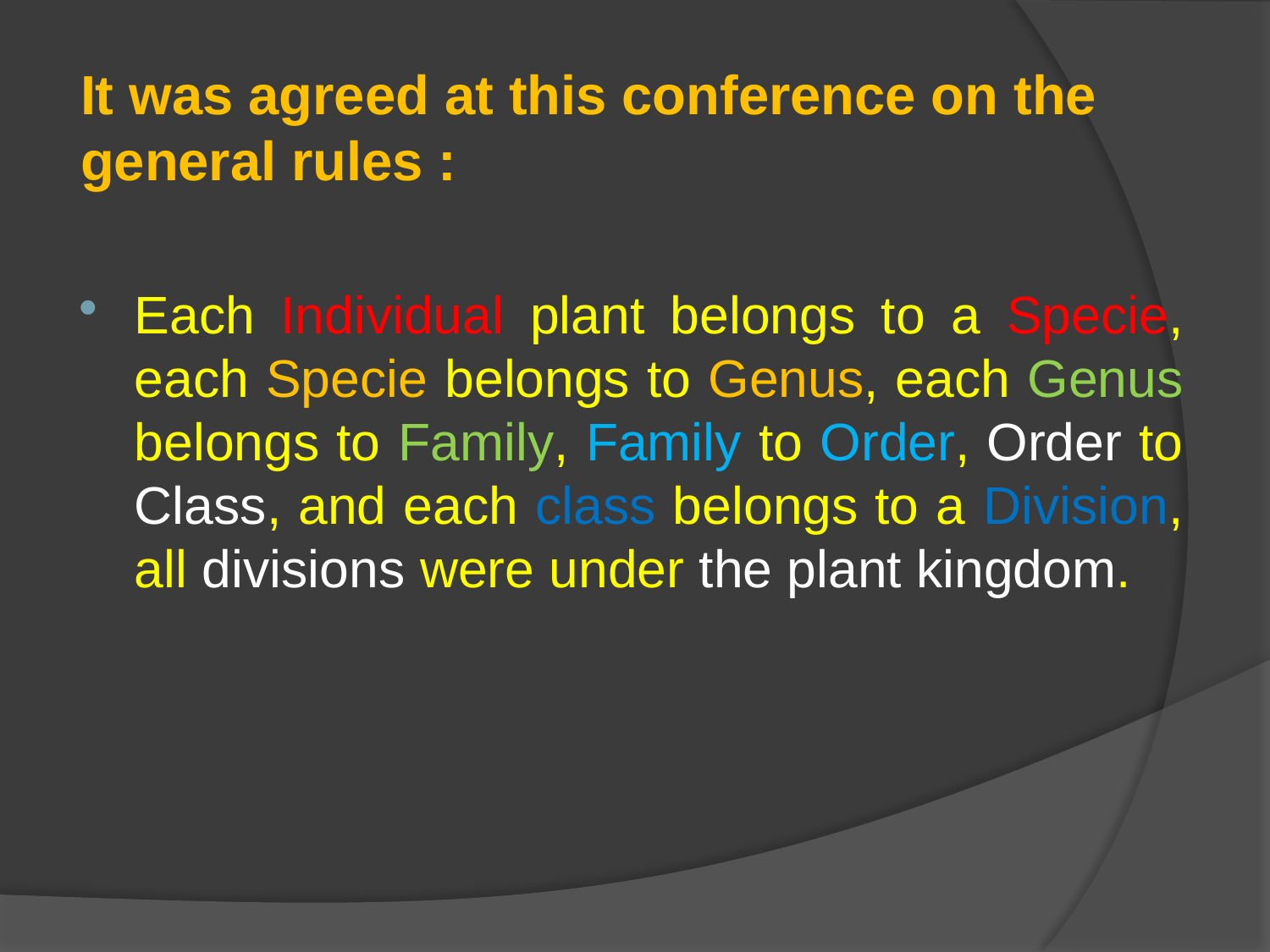

# It was agreed at this conference on the general rules :
Each Individual plant belongs to a Specie, each Specie belongs to Genus, each Genus belongs to Family, Family to Order, Order to Class, and each class belongs to a Division, all divisions were under the plant kingdom.